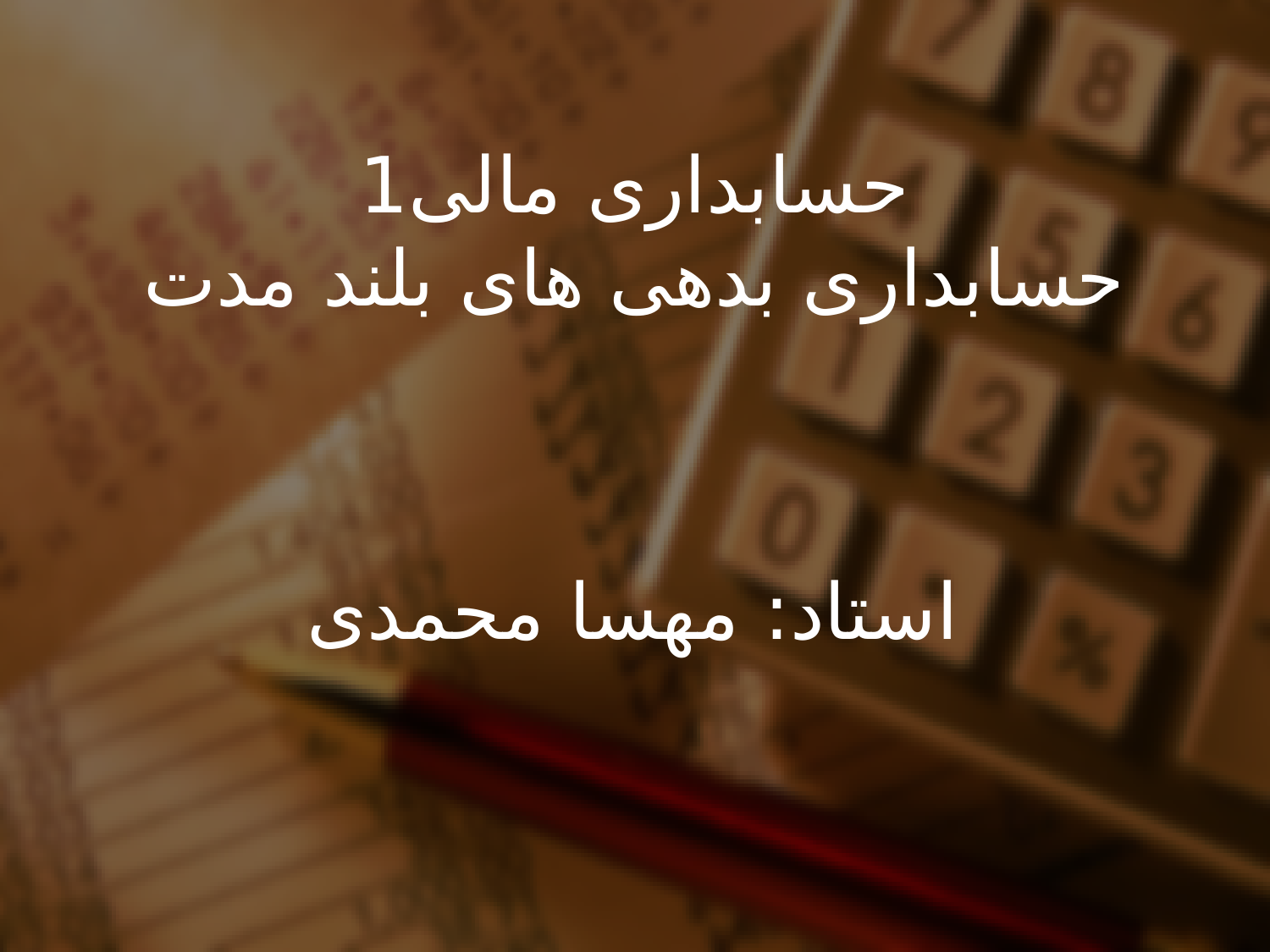

# حسابداری مالی1 حسابداری بدهی های بلند مدت
استاد: مهسا محمدی